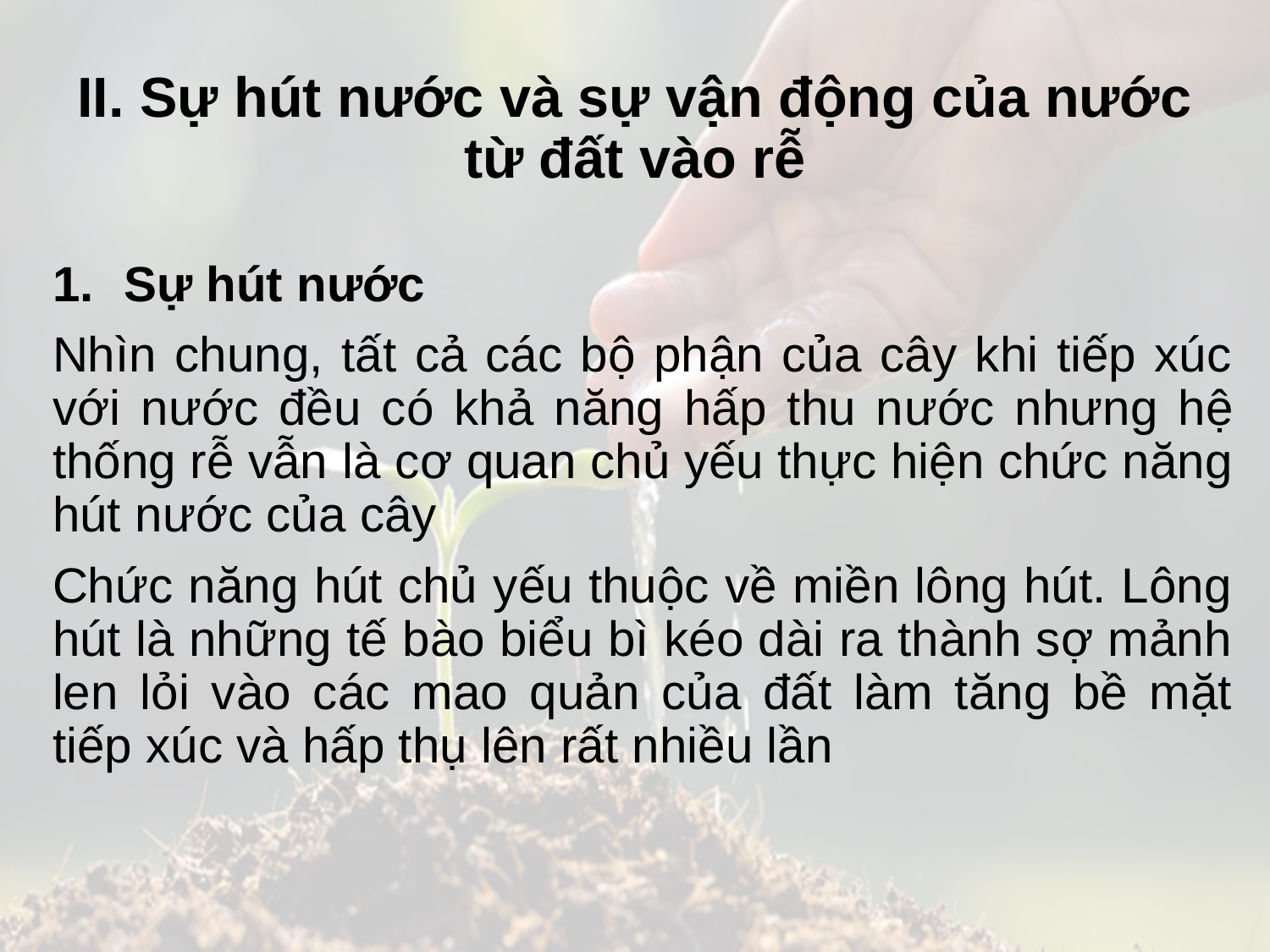

# II. Sự hút nước và sự vận động của nước từ đất vào rễ
Sự hút nước
Nhìn chung, tất cả các bộ phận của cây khi tiếp xúc với nước đều có khả năng hấp thu nước nhưng hệ thống rễ vẫn là cơ quan chủ yếu thực hiện chức năng hút nước của cây
Chức năng hút chủ yếu thuộc về miền lông hút. Lông hút là những tế bào biểu bì kéo dài ra thành sợ mảnh len lỏi vào các mao quản của đất làm tăng bề mặt tiếp xúc và hấp thụ lên rất nhiều lần

9